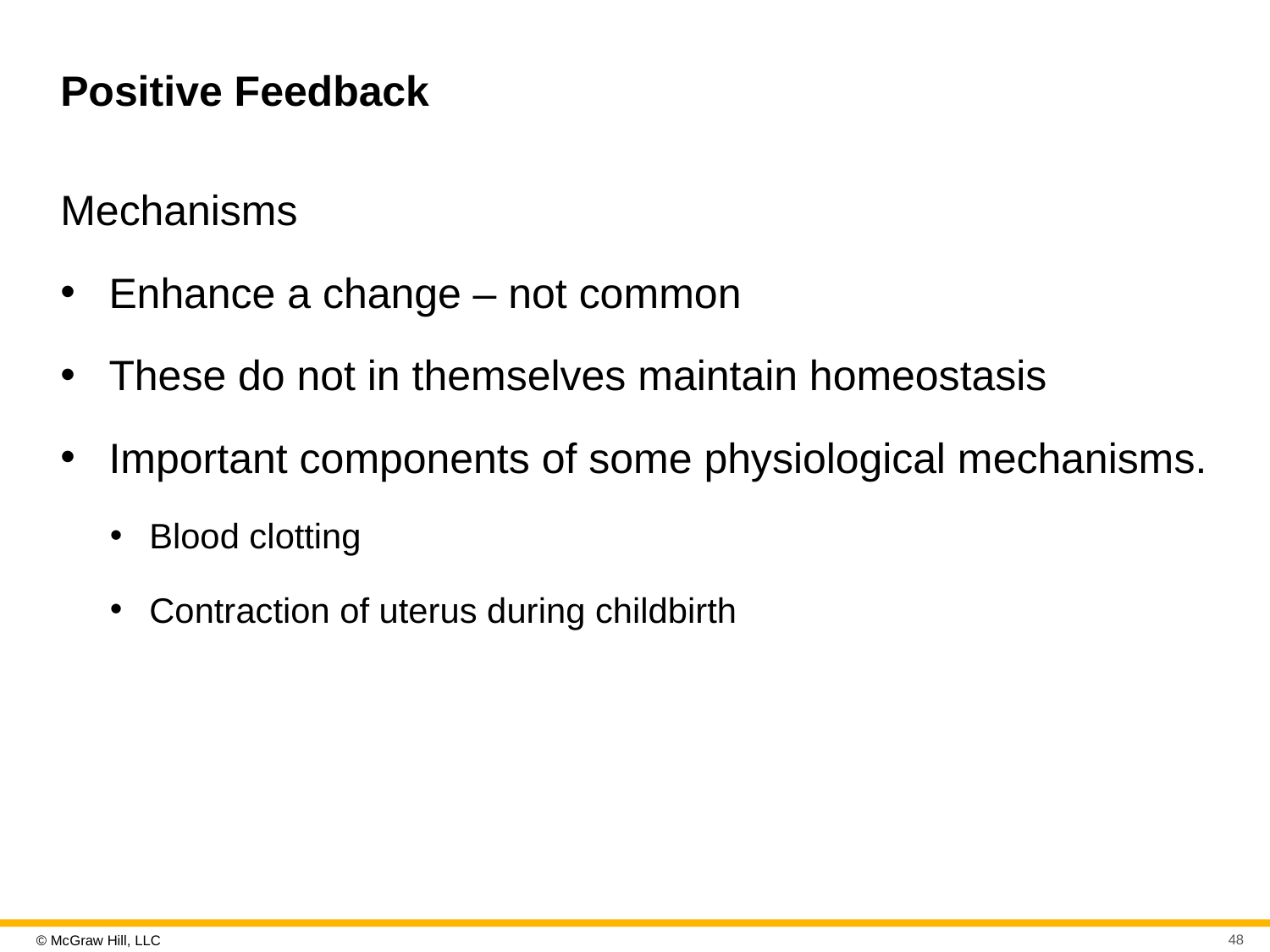

# Positive Feedback
Mechanisms
Enhance a change – not common
These do not in themselves maintain homeostasis
Important components of some physiological mechanisms.
Blood clotting
Contraction of uterus during childbirth
48